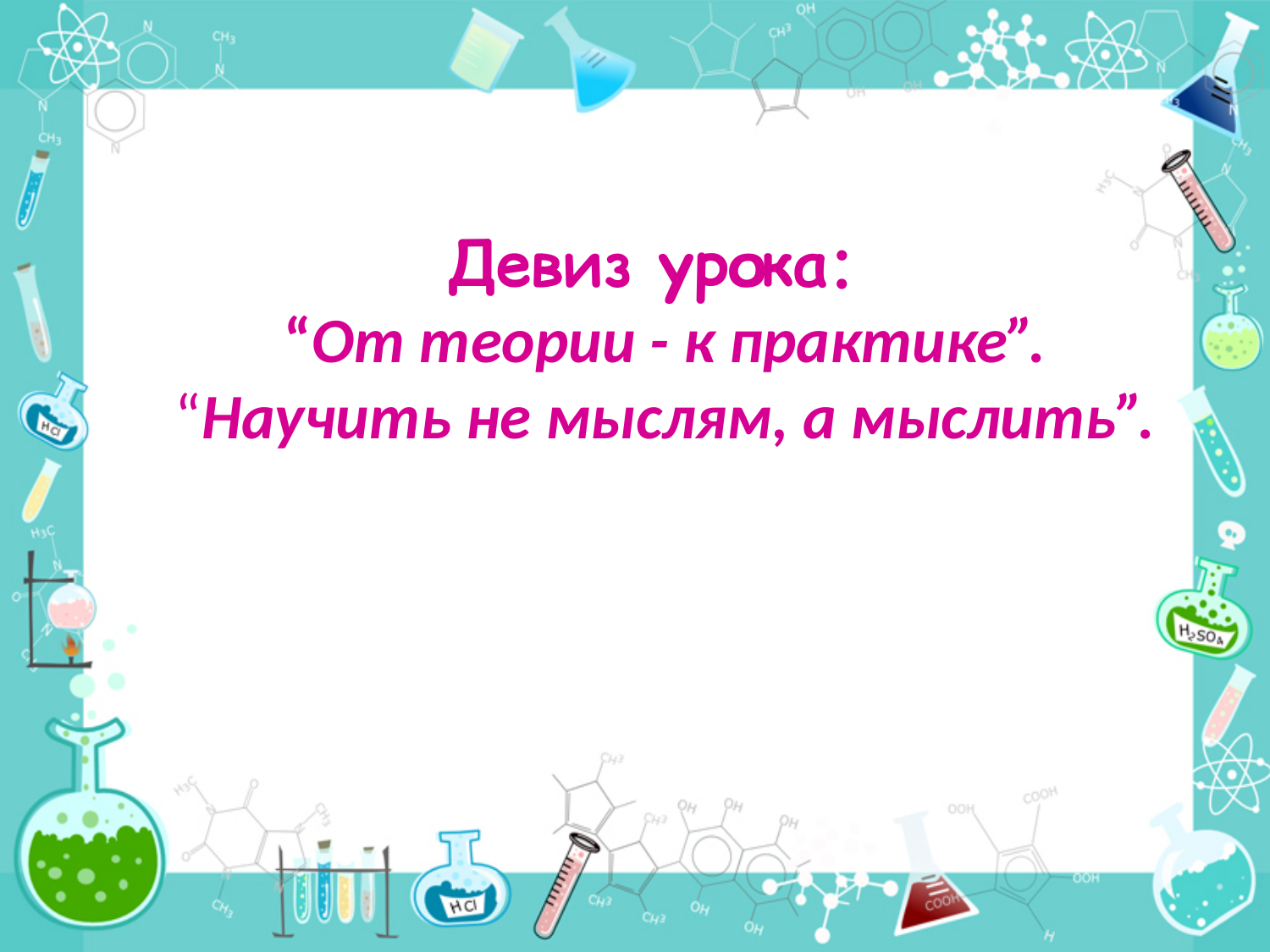

# Девиз урока:  “От теории - к практике”. “Научить не мыслям, а мыслить”.